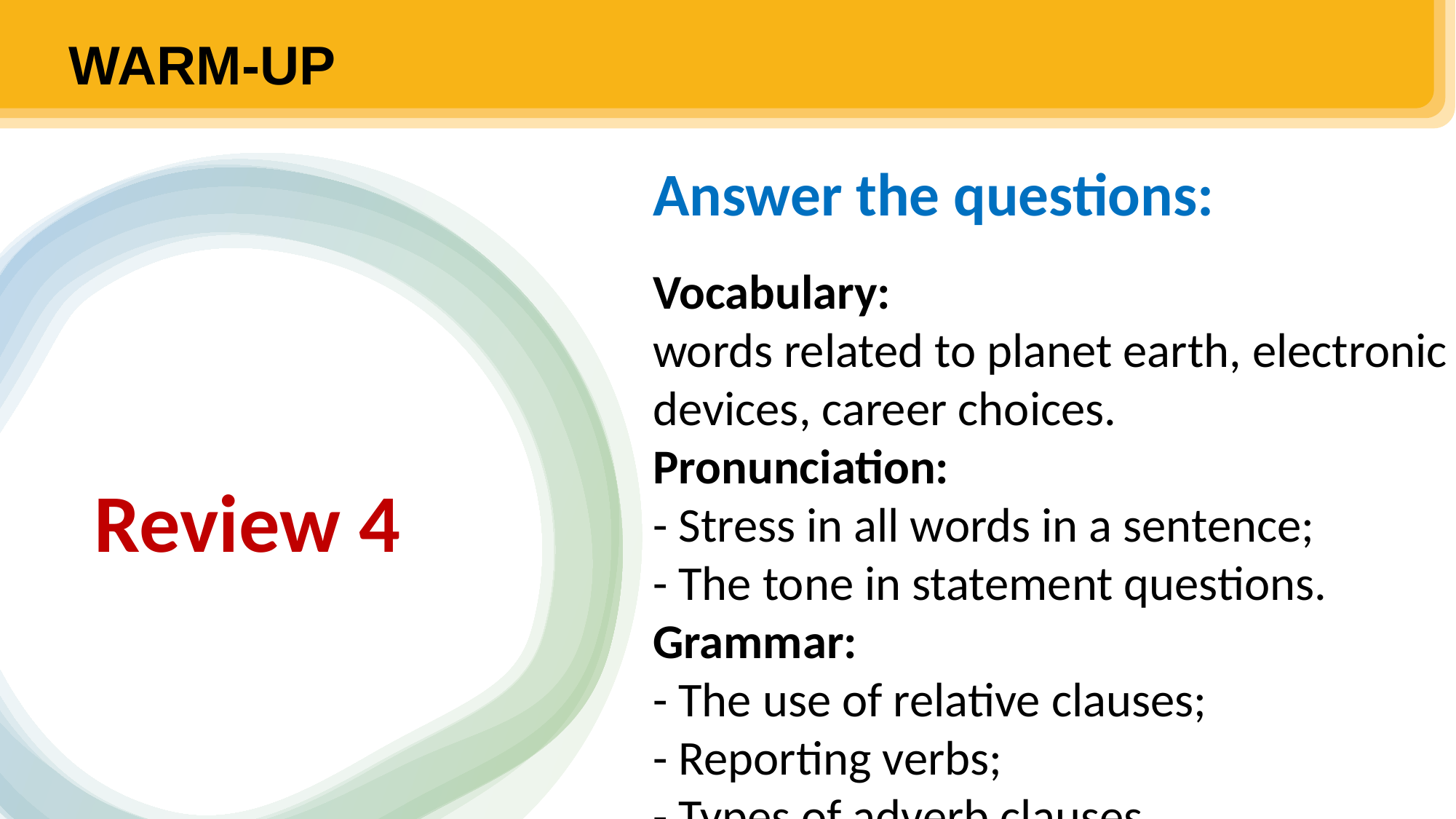

WARM-UP

Answer the questions:

Vocabulary:
words related to planet earth, electronic devices, career choices.
Pronunciation:
- Stress in all words in a sentence;
- The tone in statement questions.
Grammar:
- The use of relative clauses;
- Reporting verbs;
- Types of adverb clauses.
Review 4